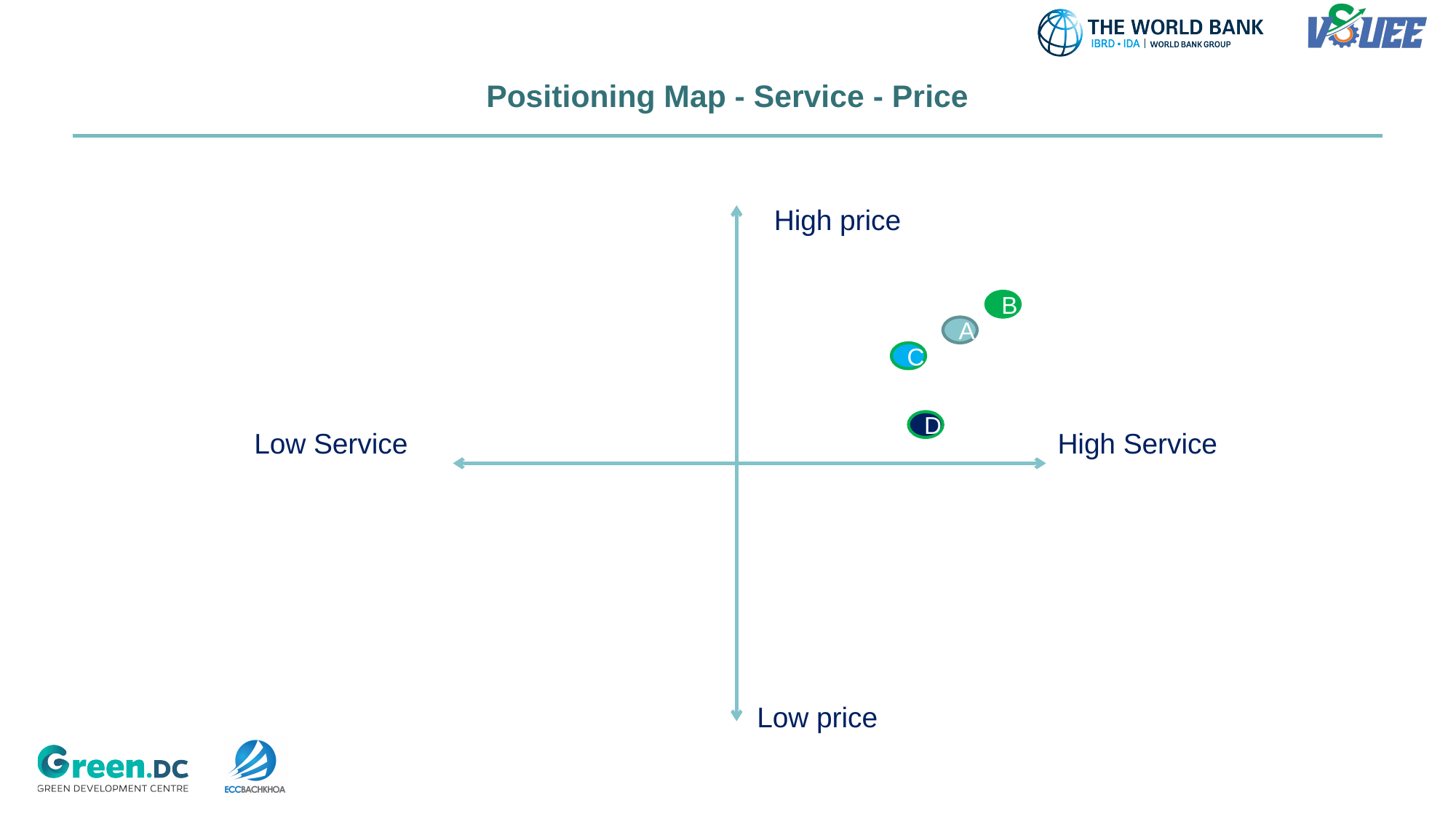

# Positioning Map - Service - Price
High price
B
A
C
D
Low Service
High Service
Low price